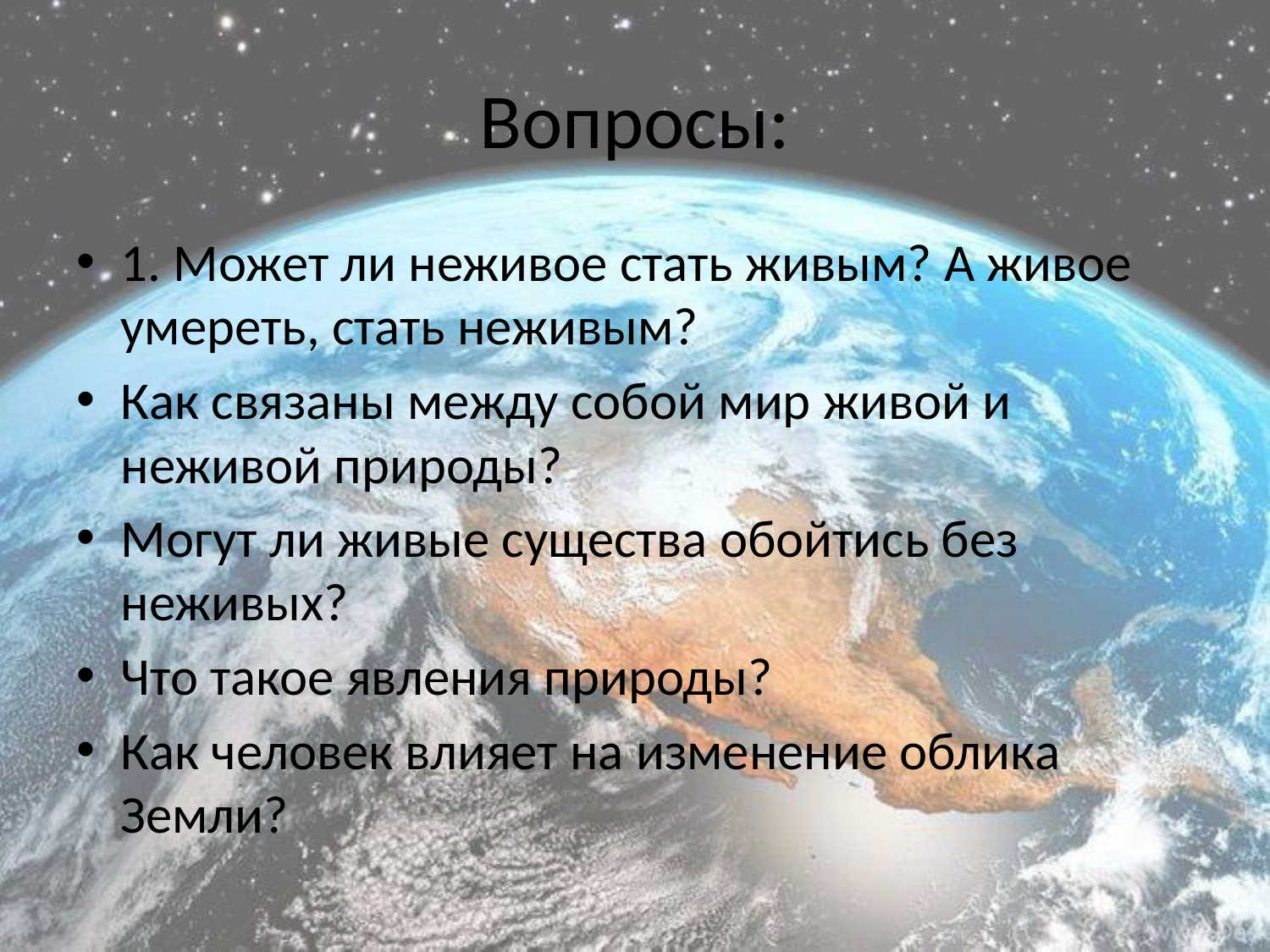

# Вопросы:
1. Может ли неживое стать живым? А живое умереть, стать неживым?
Как связаны между собой мир живой и неживой природы?
Могут ли живые существа обойтись без неживых?
Что такое явления природы?
Как человек влияет на изменение облика Земли?